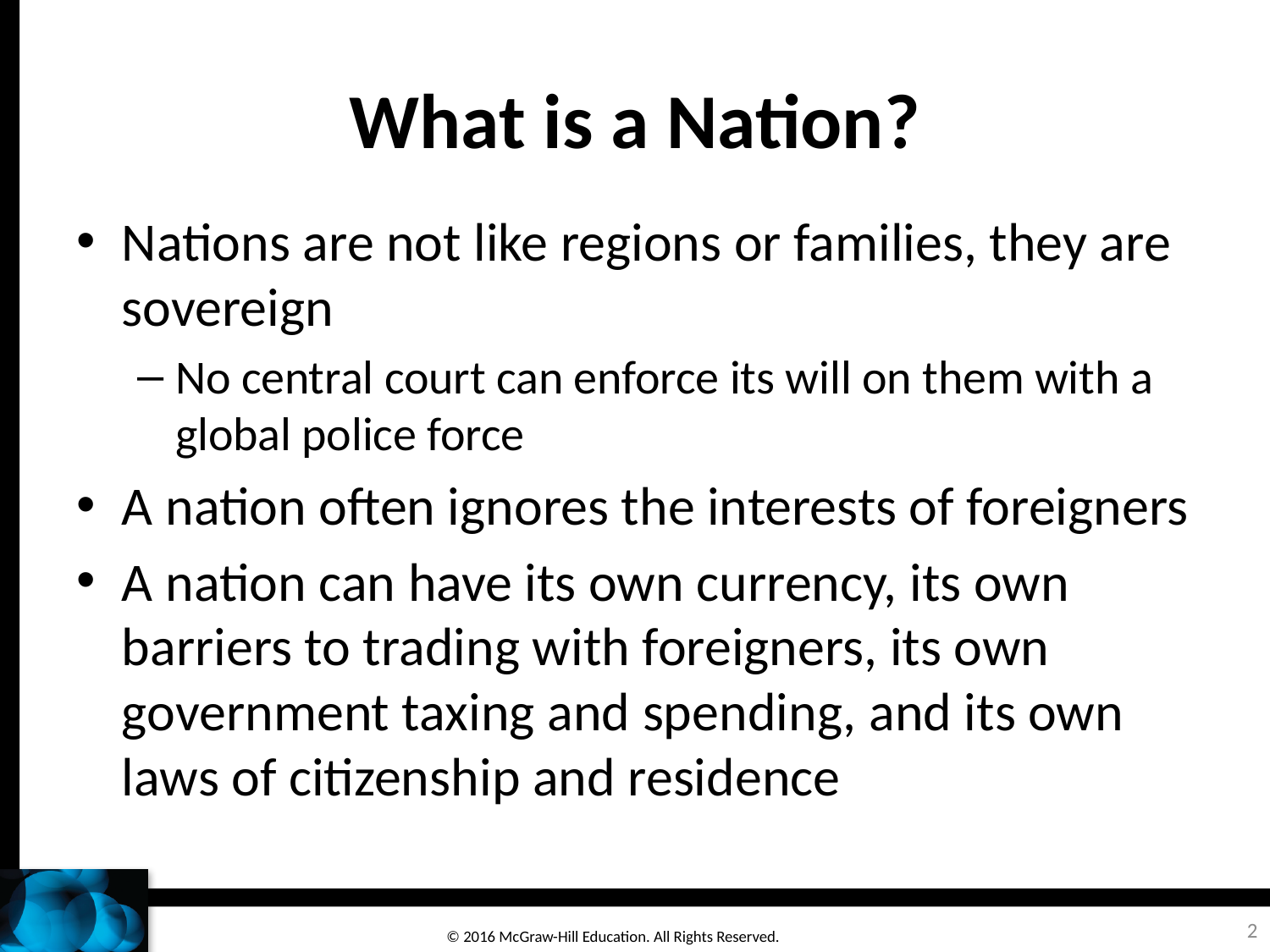

# What is a Nation?
Nations are not like regions or families, they are sovereign
No central court can enforce its will on them with a global police force
A nation often ignores the interests of foreigners
A nation can have its own currency, its own barriers to trading with foreigners, its own government taxing and spending, and its own laws of citizenship and residence
2
© 2016 McGraw-Hill Education. All Rights Reserved.